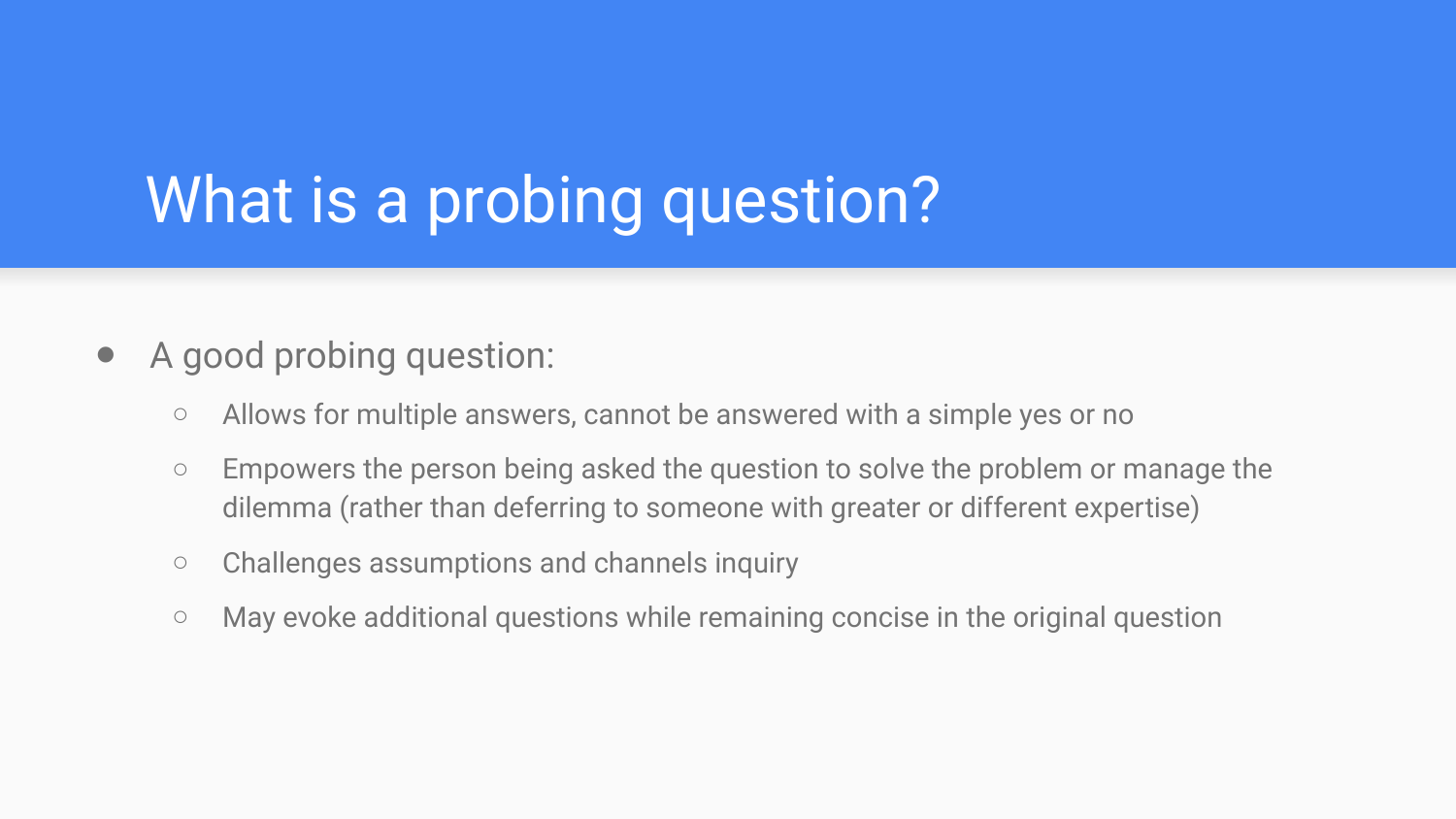

# What is a probing question?
A good probing question:
Allows for multiple answers, cannot be answered with a simple yes or no
Empowers the person being asked the question to solve the problem or manage the dilemma (rather than deferring to someone with greater or different expertise)
Challenges assumptions and channels inquiry
May evoke additional questions while remaining concise in the original question